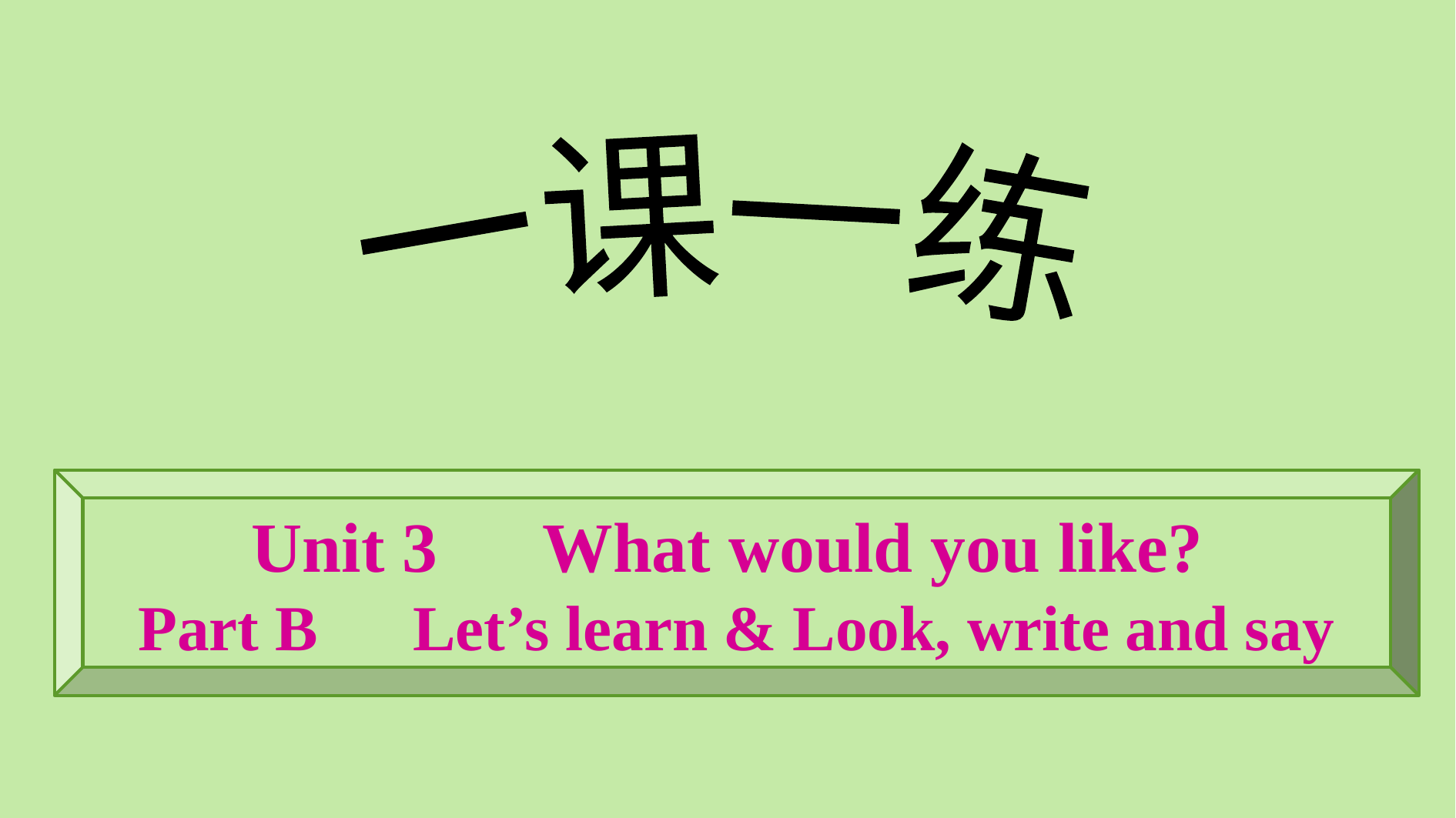

Unit 3　What would you like?
Part B　Let’s learn & Look, write and say